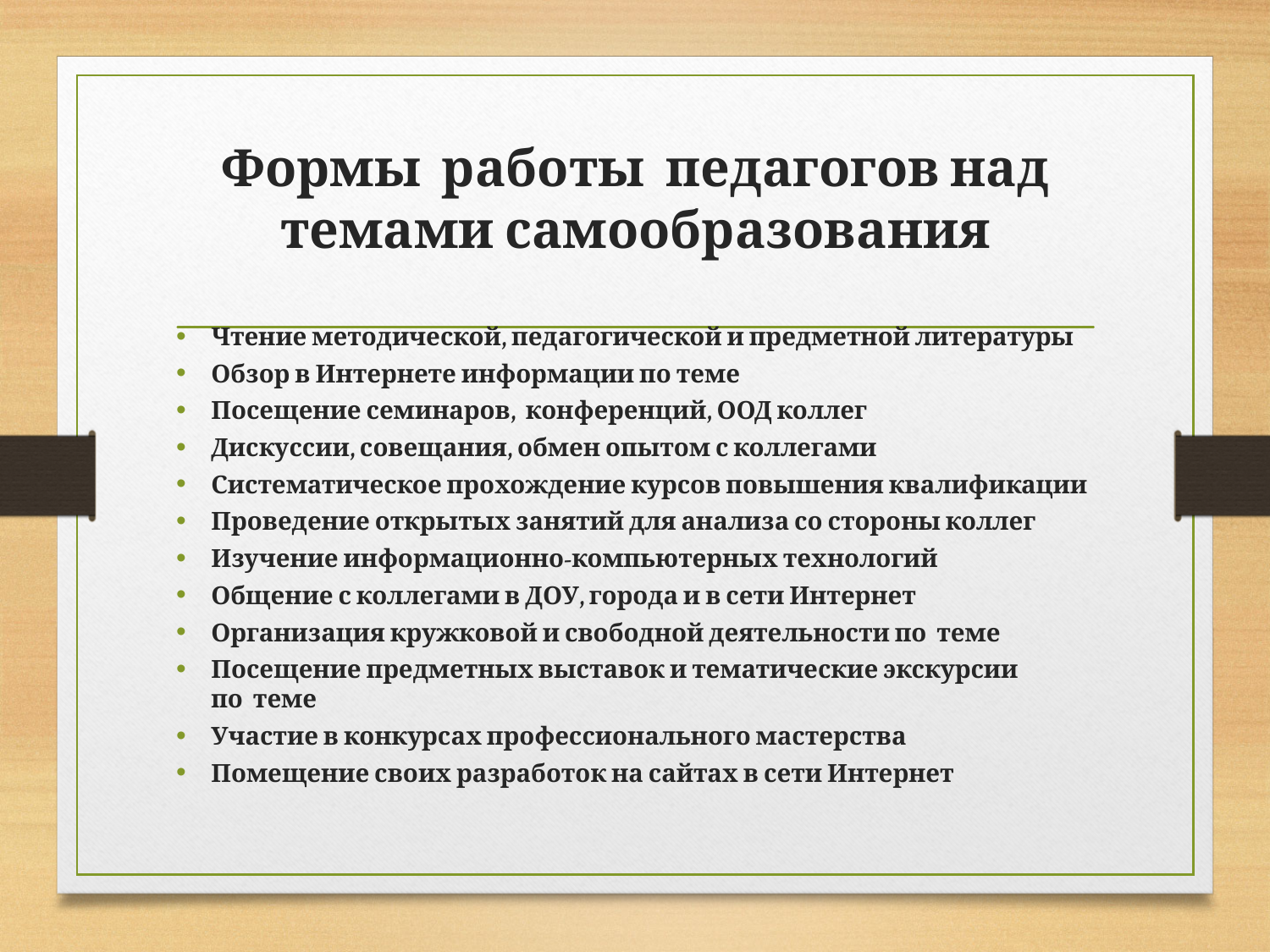

# Формы  работы  педагогов над темами самообразования

Чтение методической, педагогической и предметной литературы
Обзор в Интернете информации по теме
Посещение семинаров,  конференций, ООД коллег
Дискуссии, совещания, обмен опытом с коллегами
Систематическое прохождение курсов повышения квалификации
Проведение открытых занятий для анализа со стороны коллег
Изучение информационно-компьютерных технологий
Общение с коллегами в ДОУ, города и в сети Интернет
Организация кружковой и свободной деятельности по  теме
Посещение предметных выставок и тематические экскурсии по  теме
Участие в конкурсах профессионального мастерства
Помещение своих разработок на сайтах в сети Интернет